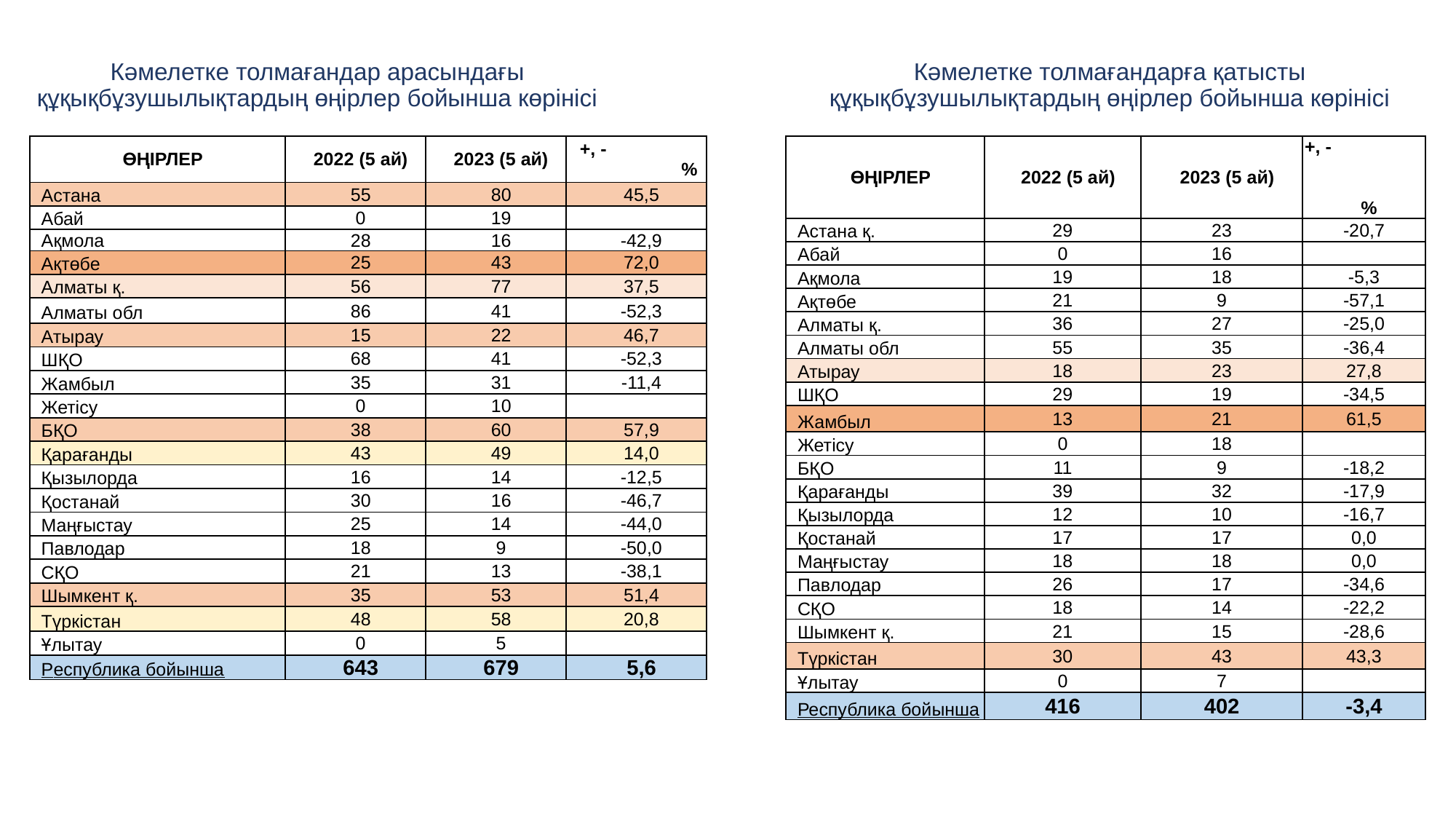

Кәмелетке толмағандарға қатысты құқықбұзушылықтардың өңірлер бойынша көрінісі
# Кәмелетке толмағандар арасындағы құқықбұзушылықтардың өңірлер бойынша көрінісі
| ӨҢІРЛЕР | 2022 (5 ай) | 2023 (5 ай) | +, - % |
| --- | --- | --- | --- |
| Астана | 55 | 80 | 45,5 |
| Абай | 0 | 19 |  |
| Ақмола | 28 | 16 | -42,9 |
| Ақтөбе | 25 | 43 | 72,0 |
| Алматы қ. | 56 | 77 | 37,5 |
| Алматы обл | 86 | 41 | -52,3 |
| Атырау | 15 | 22 | 46,7 |
| ШҚО | 68 | 41 | -52,3 |
| Жамбыл | 35 | 31 | -11,4 |
| Жетісу | 0 | 10 |  |
| БҚО | 38 | 60 | 57,9 |
| Қарағанды | 43 | 49 | 14,0 |
| Қызылорда | 16 | 14 | -12,5 |
| Қостанай | 30 | 16 | -46,7 |
| Маңғыстау | 25 | 14 | -44,0 |
| Павлодар | 18 | 9 | -50,0 |
| СҚО | 21 | 13 | -38,1 |
| Шымкент қ. | 35 | 53 | 51,4 |
| Түркістан | 48 | 58 | 20,8 |
| Ұлытау | 0 | 5 |  |
| Республика бойынша | 643 | 679 | 5,6 |
| ӨҢІРЛЕР | 2022 (5 ай) | 2023 (5 ай) | +, - % |
| --- | --- | --- | --- |
| Астана қ. | 29 | 23 | -20,7 |
| Абай | 0 | 16 |  |
| Ақмола | 19 | 18 | -5,3 |
| Ақтөбе | 21 | 9 | -57,1 |
| Алматы қ. | 36 | 27 | -25,0 |
| Алматы обл | 55 | 35 | -36,4 |
| Атырау | 18 | 23 | 27,8 |
| ШҚО | 29 | 19 | -34,5 |
| Жамбыл | 13 | 21 | 61,5 |
| Жетісу | 0 | 18 |  |
| БҚО | 11 | 9 | -18,2 |
| Қарағанды | 39 | 32 | -17,9 |
| Қызылорда | 12 | 10 | -16,7 |
| Қостанай | 17 | 17 | 0,0 |
| Маңғыстау | 18 | 18 | 0,0 |
| Павлодар | 26 | 17 | -34,6 |
| СҚО | 18 | 14 | -22,2 |
| Шымкент қ. | 21 | 15 | -28,6 |
| Түркістан | 30 | 43 | 43,3 |
| Ұлытау | 0 | 7 |  |
| Республика бойынша | 416 | 402 | -3,4 |